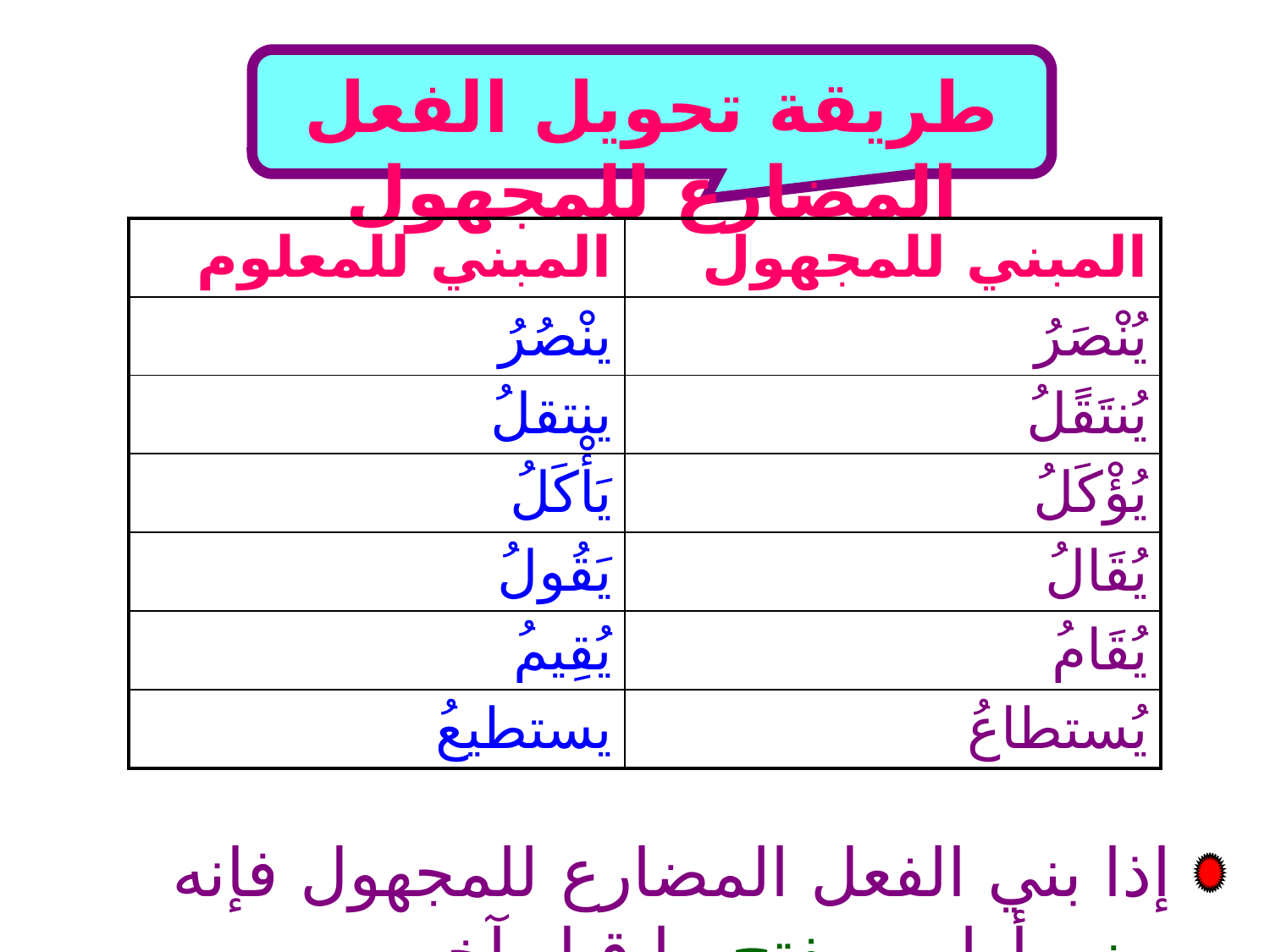

طريقة تحويل الفعل المضارع للمجهول
| المبني للمعلوم | المبني للمجهول |
| --- | --- |
| ينْصُرُ | يُنْصَرُ |
| ينتقلُ | يُنتَقًلُ |
| يَأْكَلُ | يُؤْكَلُ |
| يَقُولُ | يُقَالُ |
| يُقِيمُ | يُقَامُ |
| يستطيعُ | يُستطاعُ |
إذا بني الفعل المضارع للمجهول فإنه يضم أوله و يفتح ما قبل آخره.